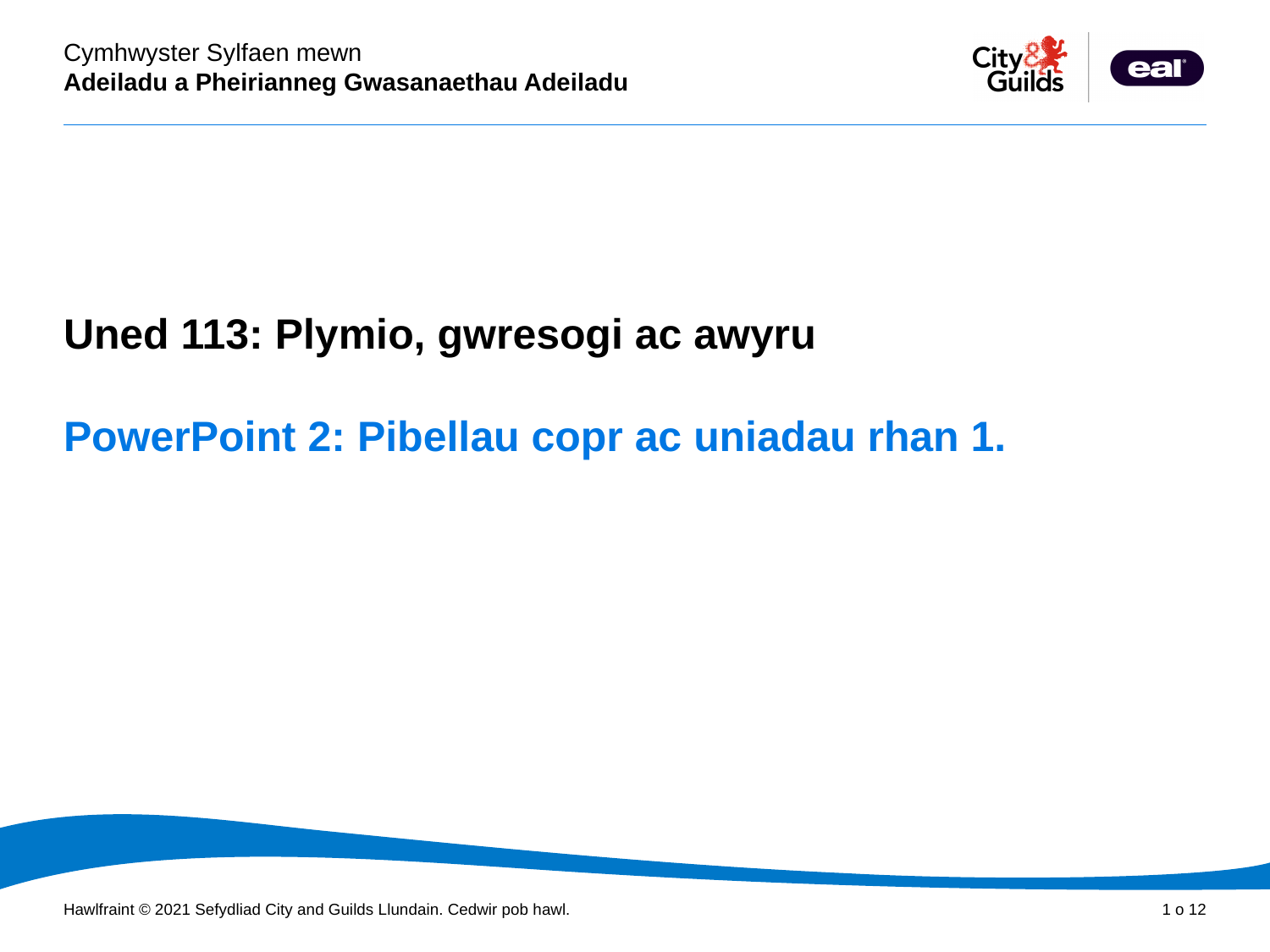

Cyflwyniad PowerPoint
Uned 113: Plymio, gwresogi ac awyru
# PowerPoint 2: Pibellau copr ac uniadau rhan 1.